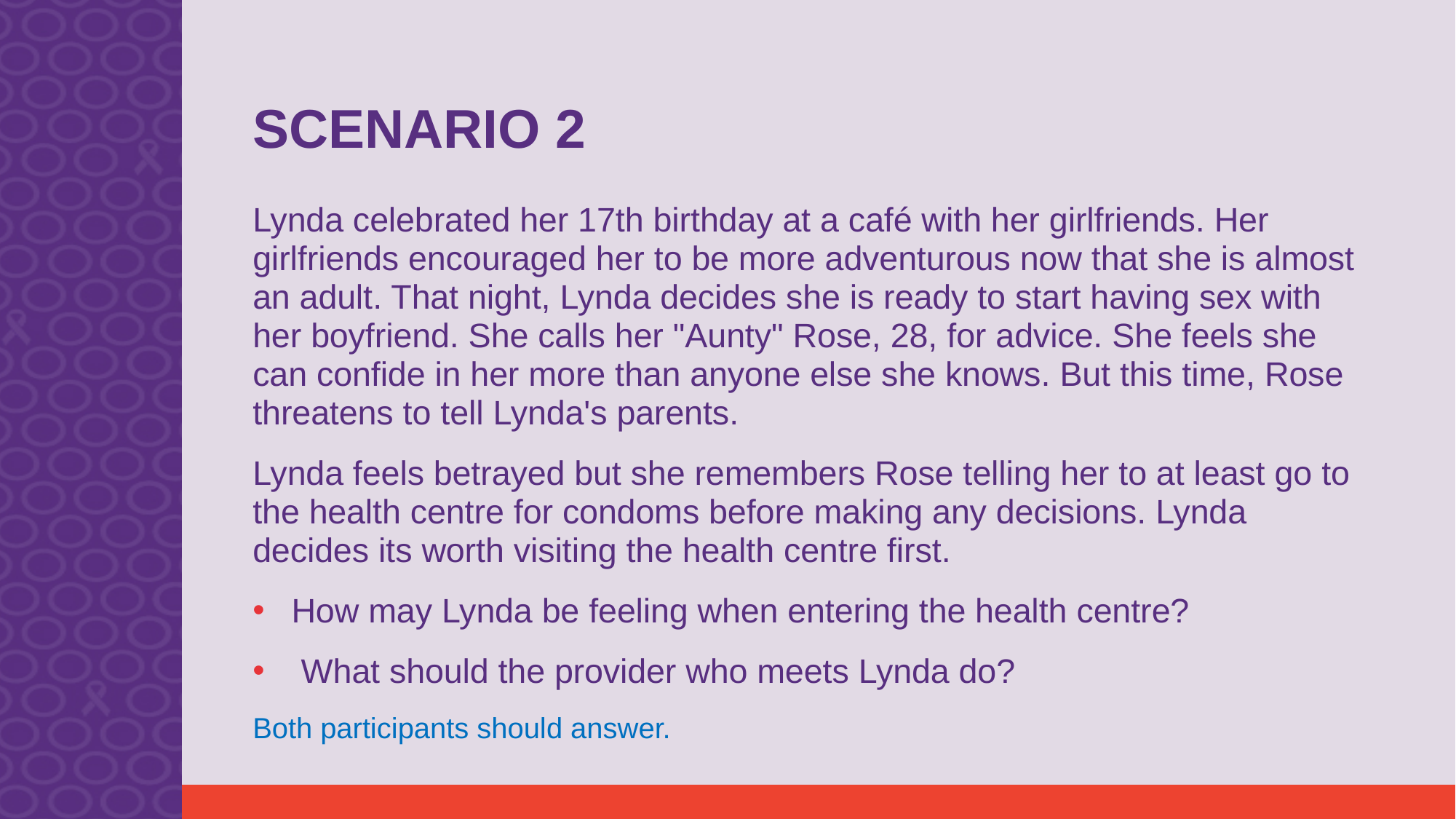

# SCENARIO 2
Lynda celebrated her 17th birthday at a café with her girlfriends. Her girlfriends encouraged her to be more adventurous now that she is almost an adult. That night, Lynda decides she is ready to start having sex with her boyfriend. She calls her "Aunty" Rose, 28, for advice. She feels she can confide in her more than anyone else she knows. But this time, Rose threatens to tell Lynda's parents. ​
Lynda feels betrayed but she remembers Rose telling her to at least go to the health centre for condoms before making any decisions. Lynda decides its worth visiting the health centre first.
How may Lynda be feeling when entering the health centre?
 What should the provider who meets Lynda do?
Both participants should answer.